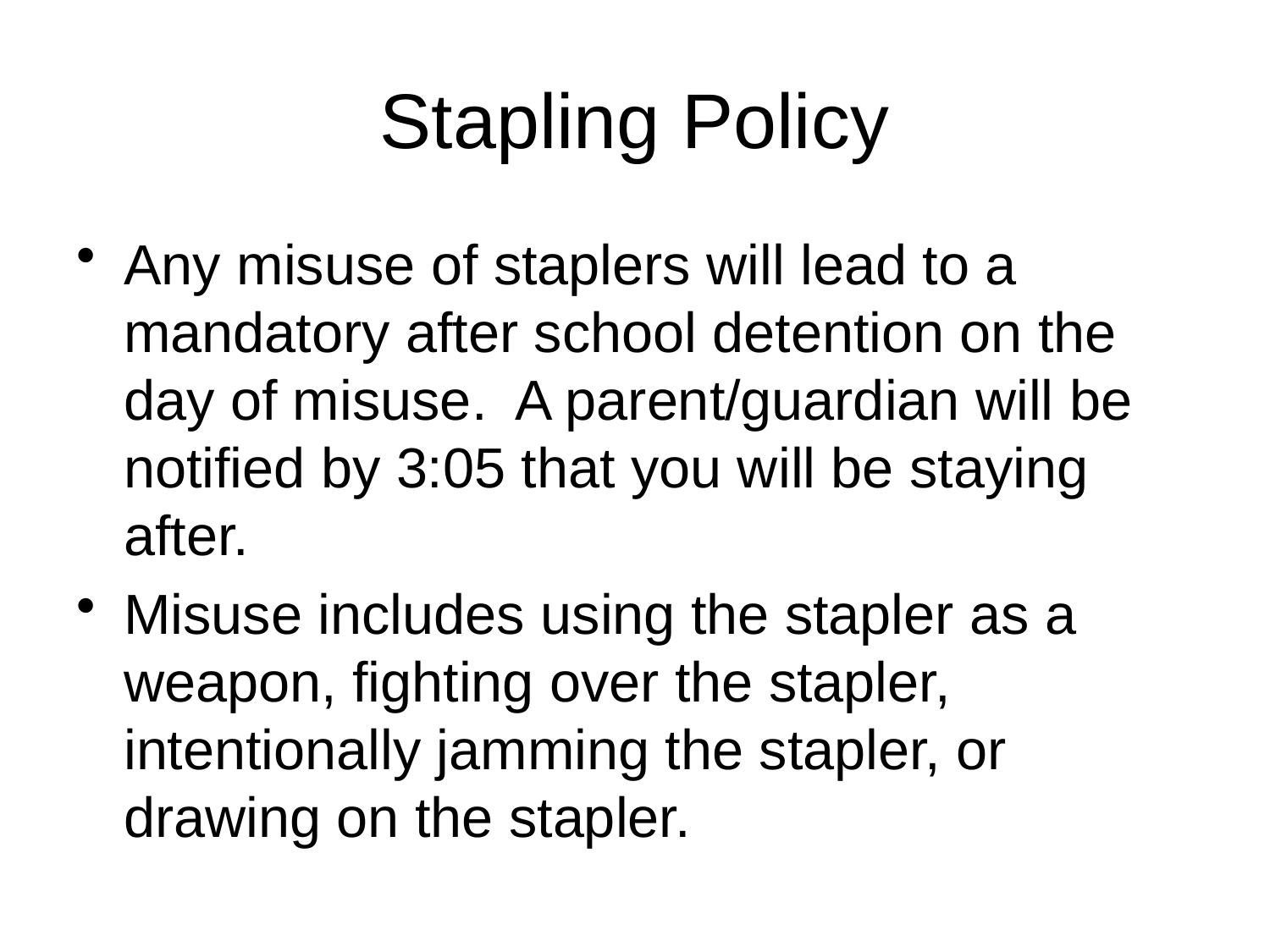

# Stapling Policy
Any misuse of staplers will lead to a mandatory after school detention on the day of misuse.  A parent/guardian will be notified by 3:05 that you will be staying after.
Misuse includes using the stapler as a weapon, fighting over the stapler, intentionally jamming the stapler, or drawing on the stapler.